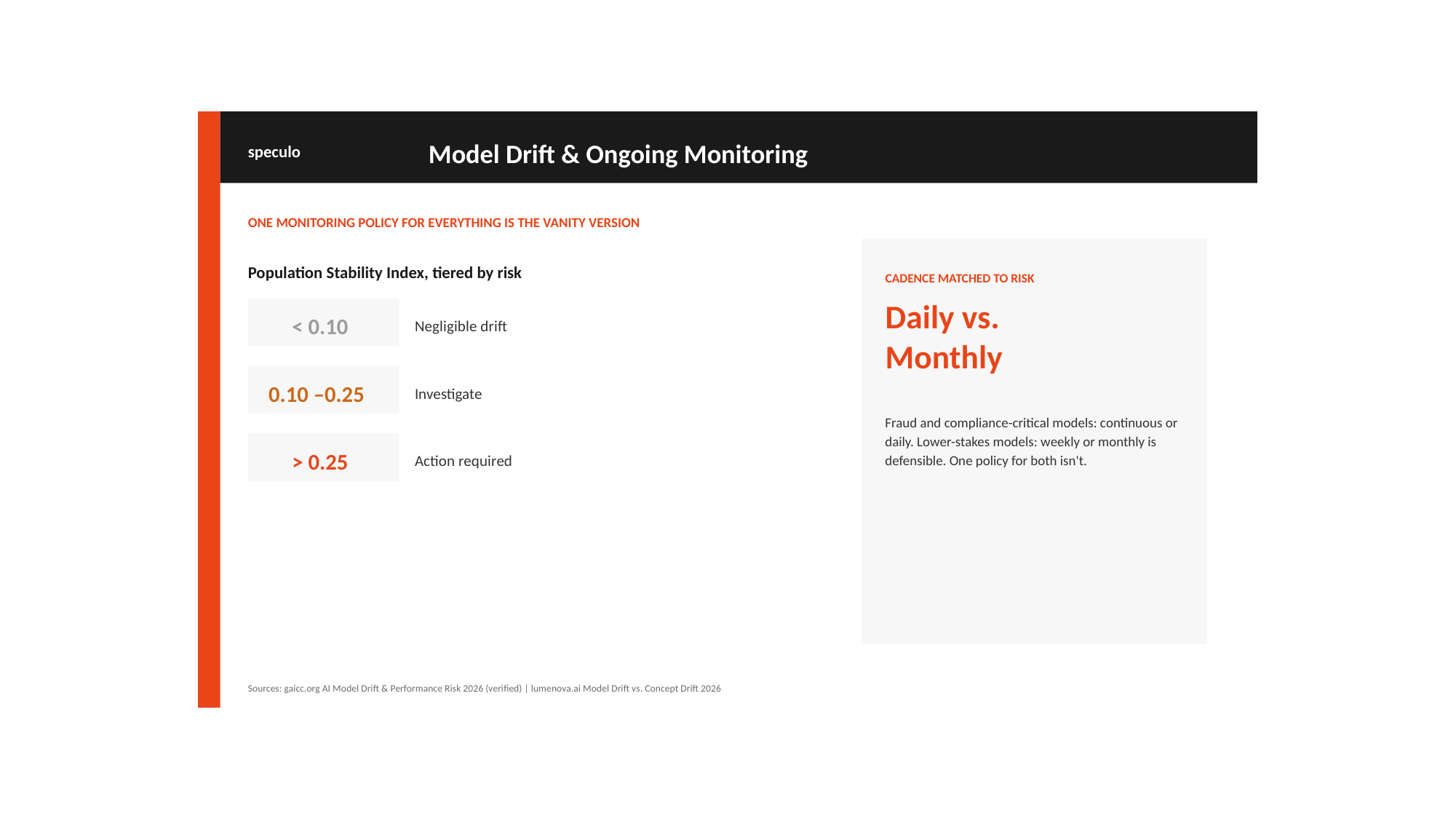

Model Drift & Ongoing Monitoring
speculo
ONE MONITORING POLICY FOR EVERYTHING IS THE VANITY VERSION

Population Stability Index, tiered by risk
CADENCE MATCHED TO RISK
Daily vs.

< 0.10
Negligible drift
Monthly

0.10 –0.25
Investigate
Fraud and compliance-critical models: continuous or
daily. Lower-stakes models: weekly or monthly is

> 0.25
Action required
defensible. One policy for both isn't.
Sources: gaicc.org AI Model Drift & Performance Risk 2026 (verified) | lumenova.ai Model Drift vs. Concept Drift 2026